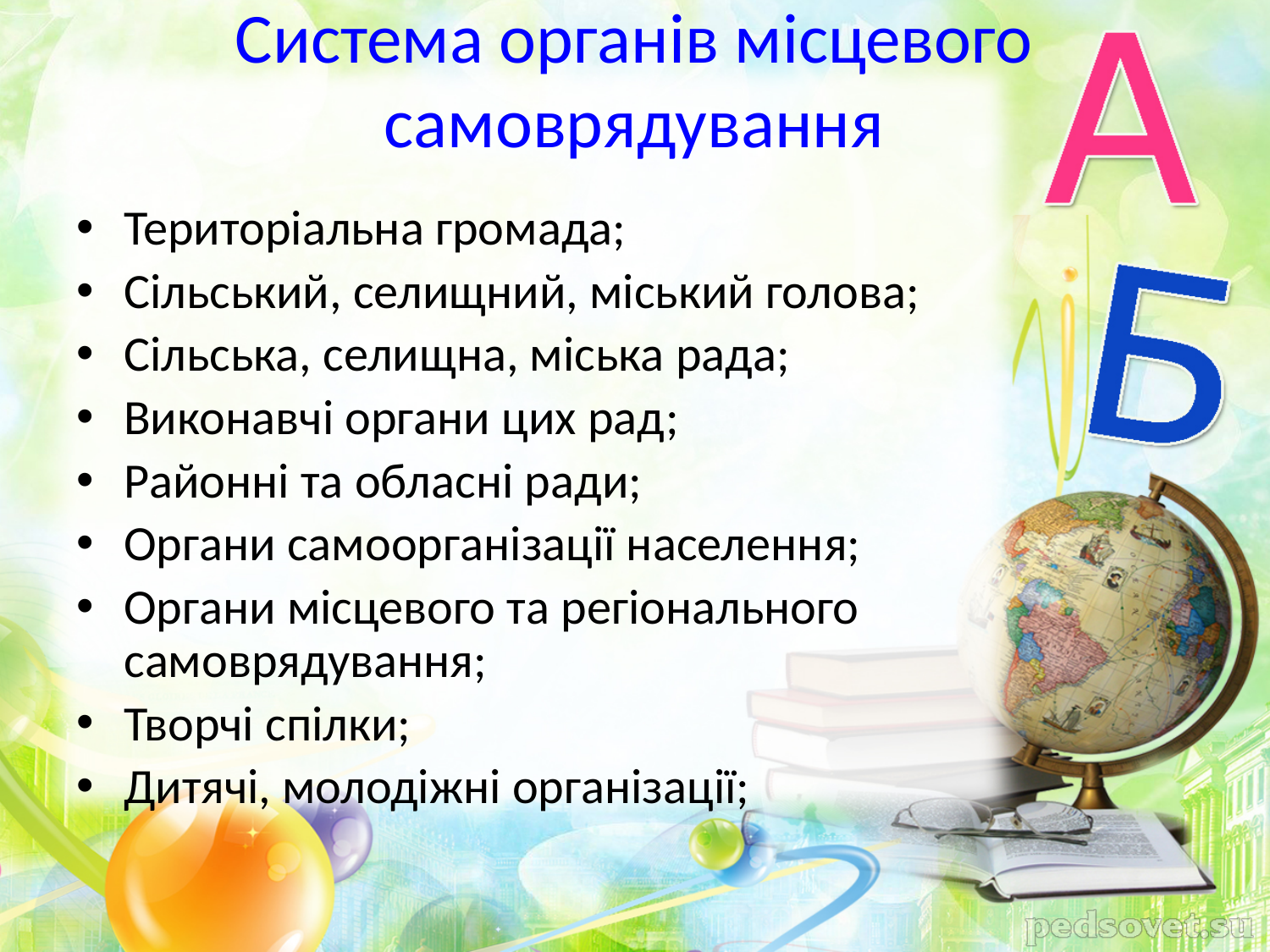

# Система органів місцевого самоврядування
Територіальна громада;
Сільський, селищний, міський голова;
Сільська, селищна, міська рада;
Виконавчі органи цих рад;
Районні та обласні ради;
Органи самоорганізації населення;
Органи місцевого та регіонального самоврядування;
Творчі спілки;
Дитячі, молодіжні організації;